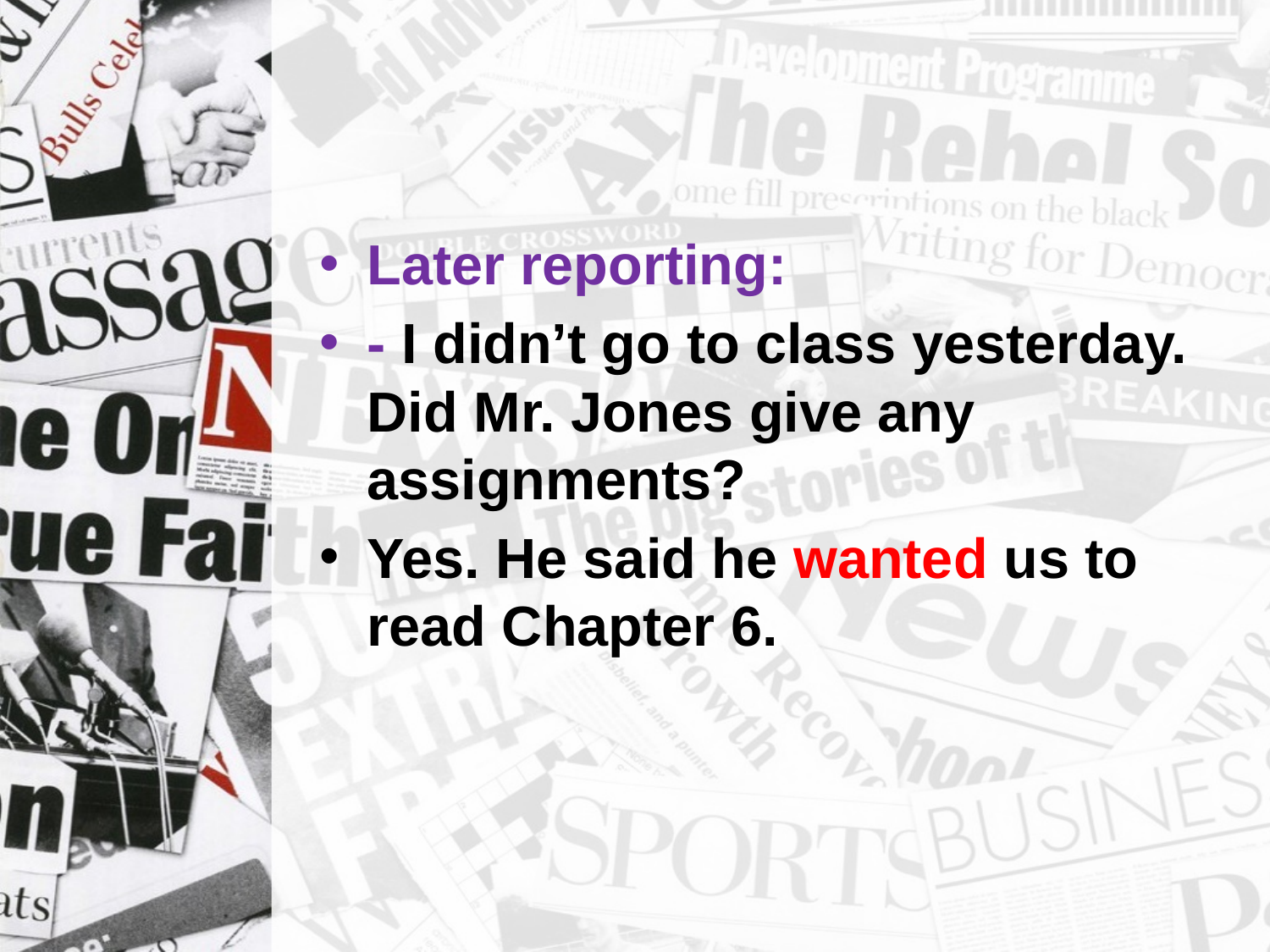

#
Later reporting:
- I didn’t go to class yesterday. Did Mr. Jones give any assignments?
Yes. He said he wanted us to read Chapter 6.